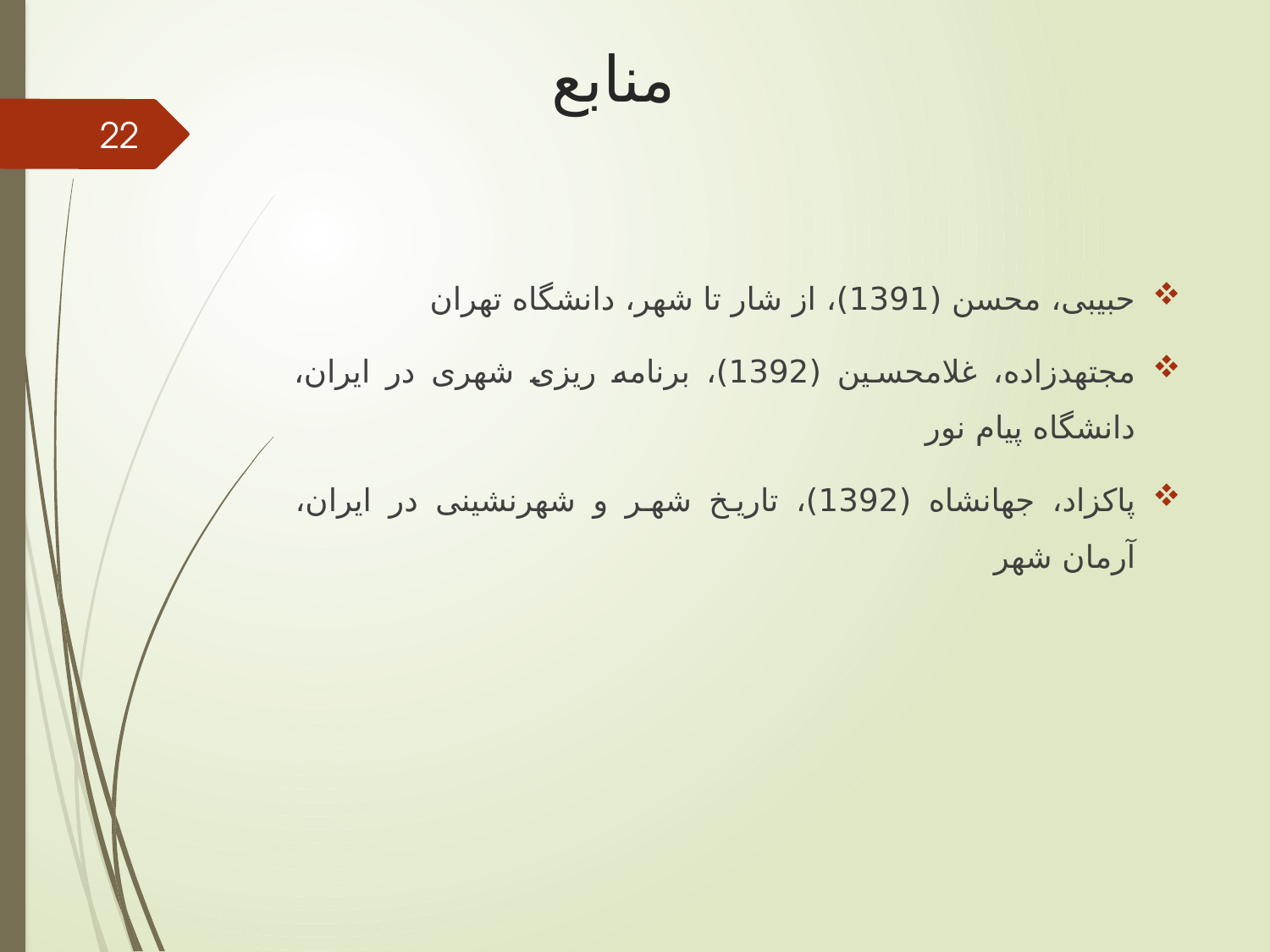

# منابع
22
حبیبی، محسن (1391)، از شار تا شهر، دانشگاه تهران
مجتهدزاده، غلامحسین (1392)، برنامه ریزی شهری در ایران، دانشگاه پیام نور
پاکزاد، جهانشاه (1392)، تاریخ شهر و شهرنشینی در ایران، آرمان شهر